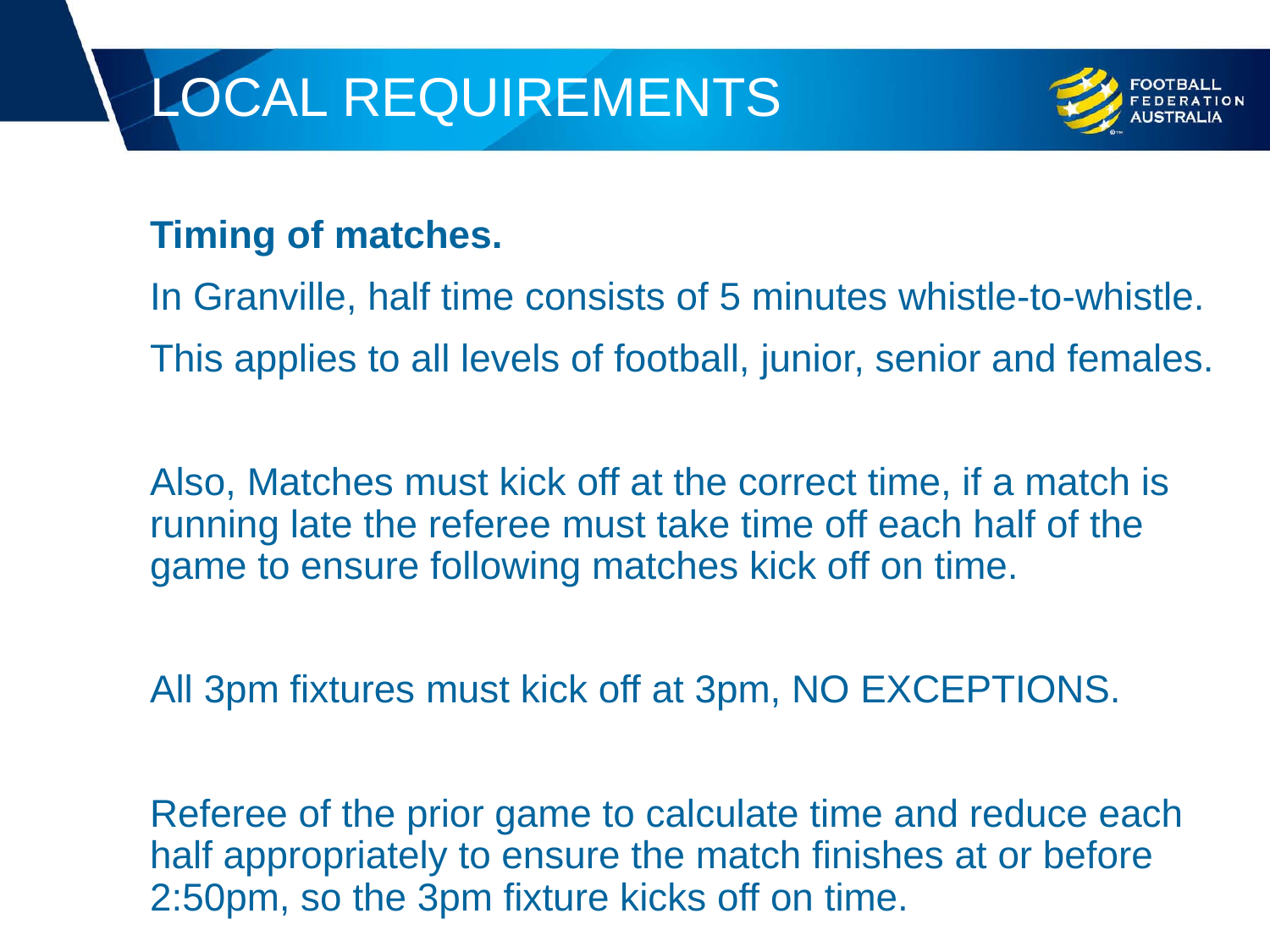

# LOCAL REQUIREMENTS
Timing of matches.
In Granville, half time consists of 5 minutes whistle-to-whistle.
This applies to all levels of football, junior, senior and females.

Also, Matches must kick off at the correct time, if a match is running late the referee must take time off each half of the game to ensure following matches kick off on time.

All 3pm fixtures must kick off at 3pm, NO EXCEPTIONS.

Referee of the prior game to calculate time and reduce each half appropriately to ensure the match finishes at or before 2:50pm, so the 3pm fixture kicks off on time.